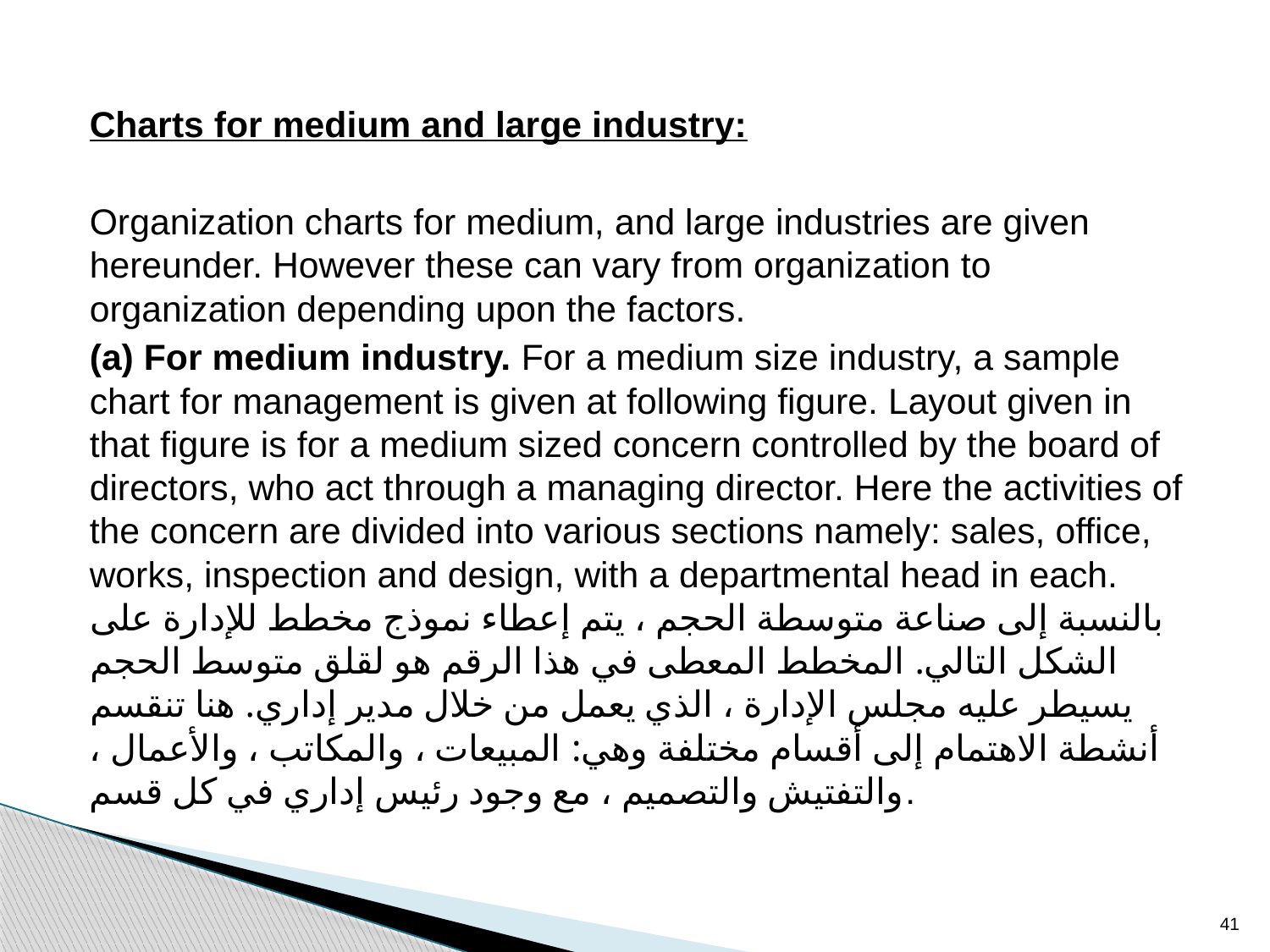

Charts for medium and large industry:

Organization charts for medium, and large industries are given hereunder. However these can vary from organization to organization depending upon the factors.
(a) For medium industry. For a medium size industry, a sample chart for management is given at following figure. Layout given in that figure is for a medium sized concern controlled by the board of directors, who act through a managing director. Here the activities of the concern are divided into various sections namely: sales, office, works, inspection and design, with a departmental head in each. بالنسبة إلى صناعة متوسطة الحجم ، يتم إعطاء نموذج مخطط للإدارة على الشكل التالي. المخطط المعطى في هذا الرقم هو لقلق متوسط الحجم يسيطر عليه مجلس الإدارة ، الذي يعمل من خلال مدير إداري. هنا تنقسم أنشطة الاهتمام إلى أقسام مختلفة وهي: المبيعات ، والمكاتب ، والأعمال ، والتفتيش والتصميم ، مع وجود رئيس إداري في كل قسم.
41